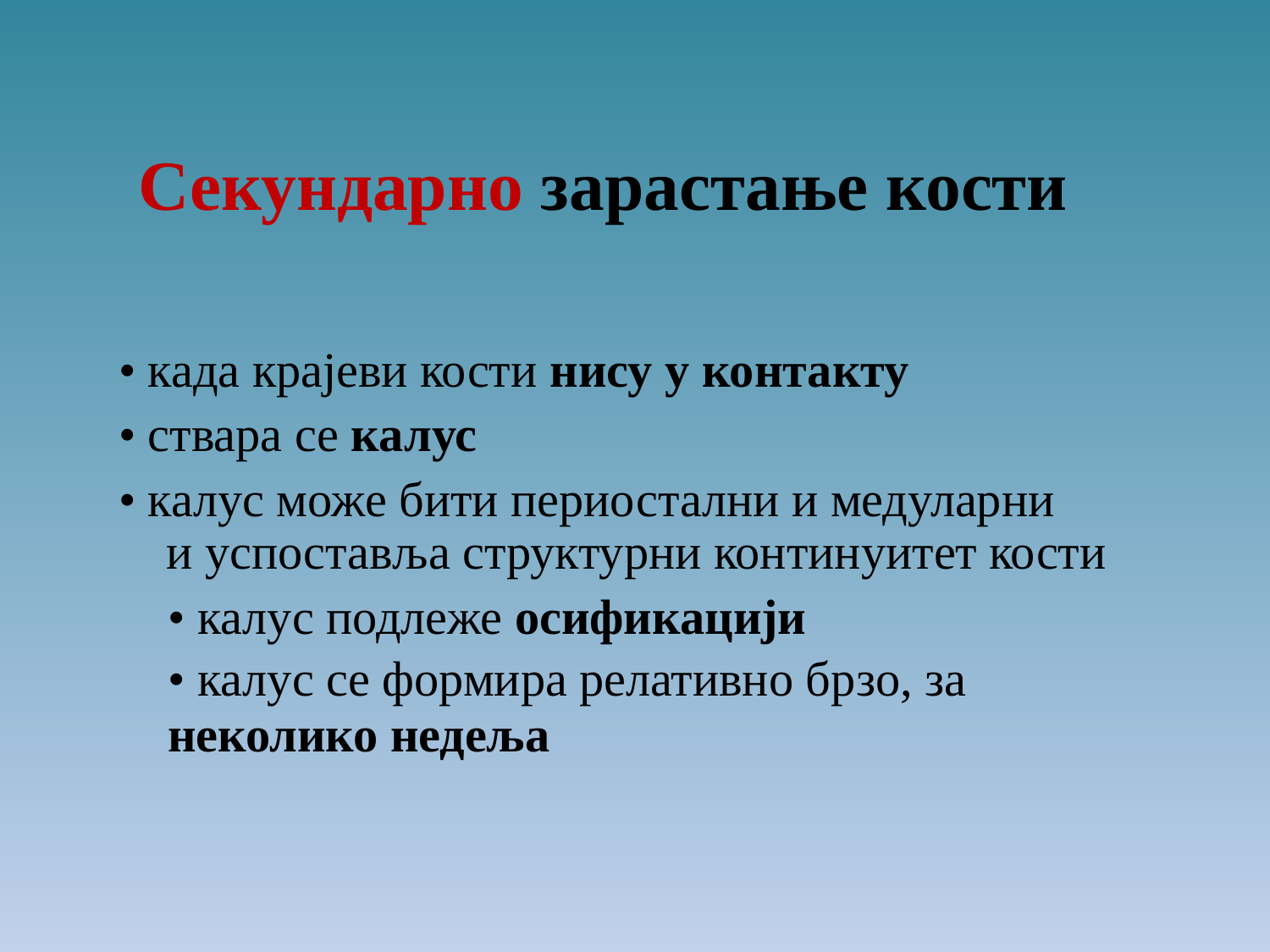

Секундарно зарастање кости
• када крајеви кости нису у контакту
• ствара се калус
• калус може бити периостални и медуларни
и успоставља структурни континуитет кости
• калус подлеже осификацији
• калус се формира релативно брзо, за
неколико недеља